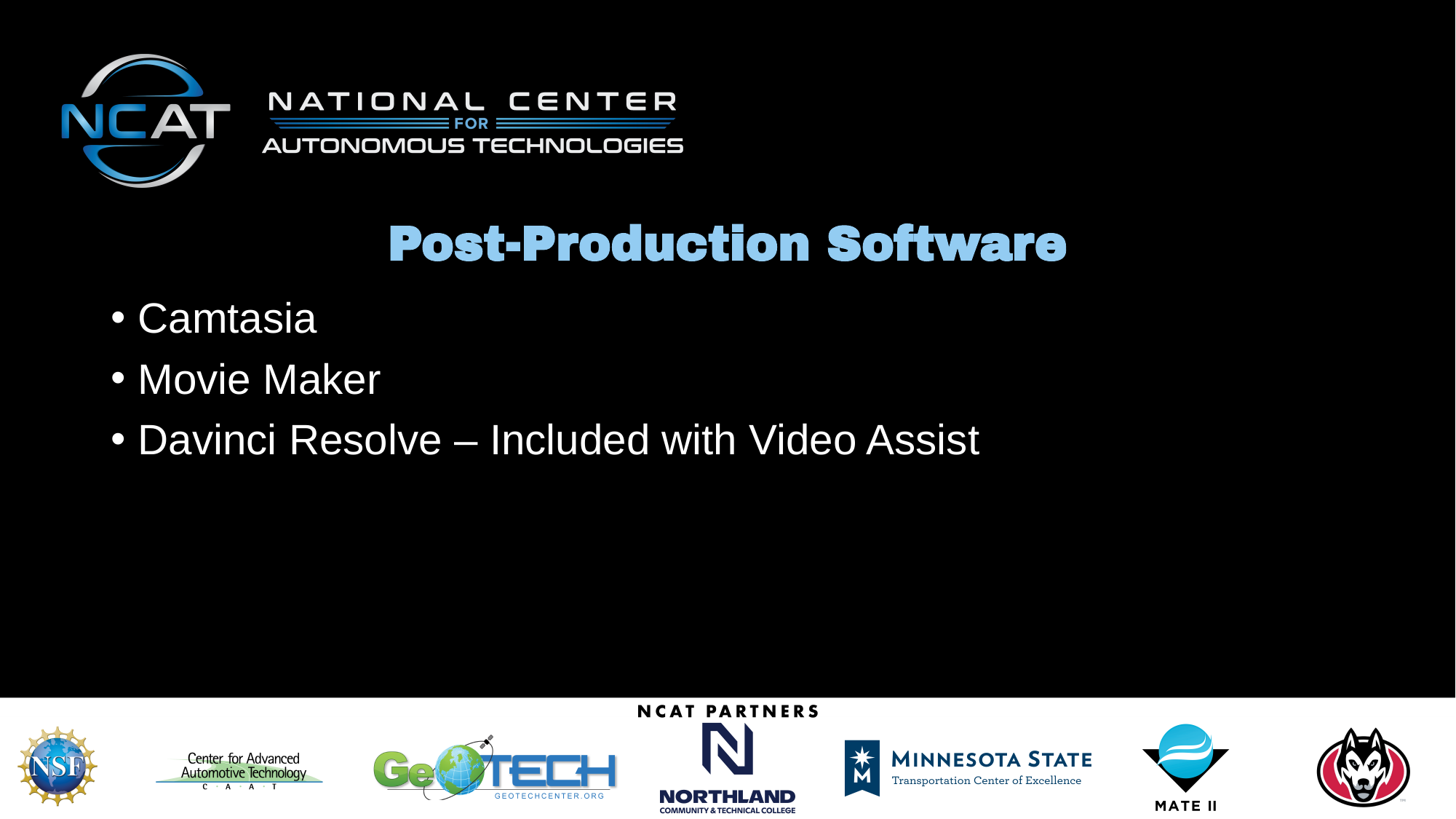

# Post-Production Software
Camtasia
Movie Maker
Davinci Resolve – Included with Video Assist